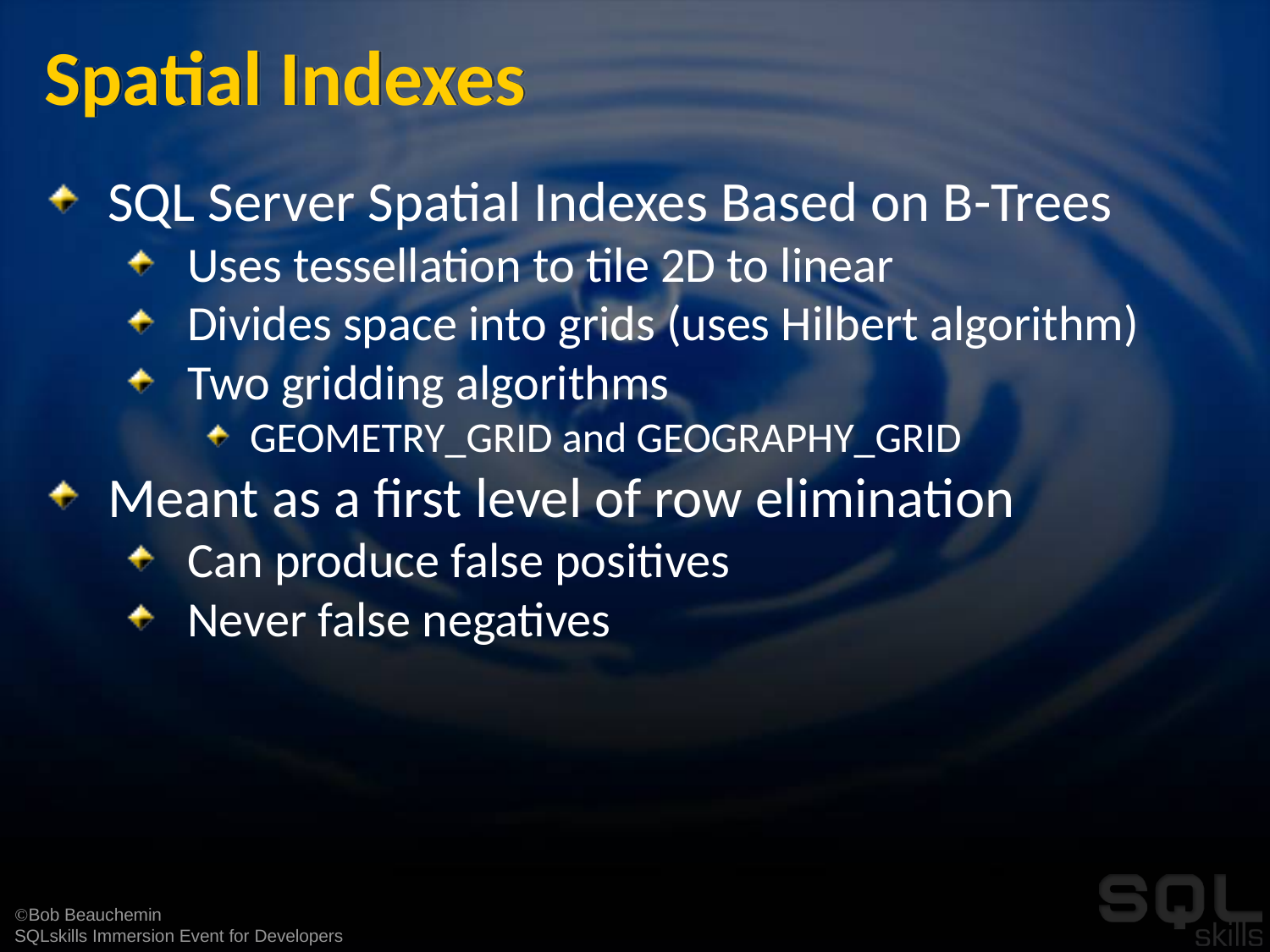

# Spatial Indexes
SQL Server Spatial Indexes Based on B-Trees
Uses tessellation to tile 2D to linear
Divides space into grids (uses Hilbert algorithm)
Two gridding algorithms
GEOMETRY_GRID and GEOGRAPHY_GRID
Meant as a first level of row elimination
Can produce false positives
Never false negatives